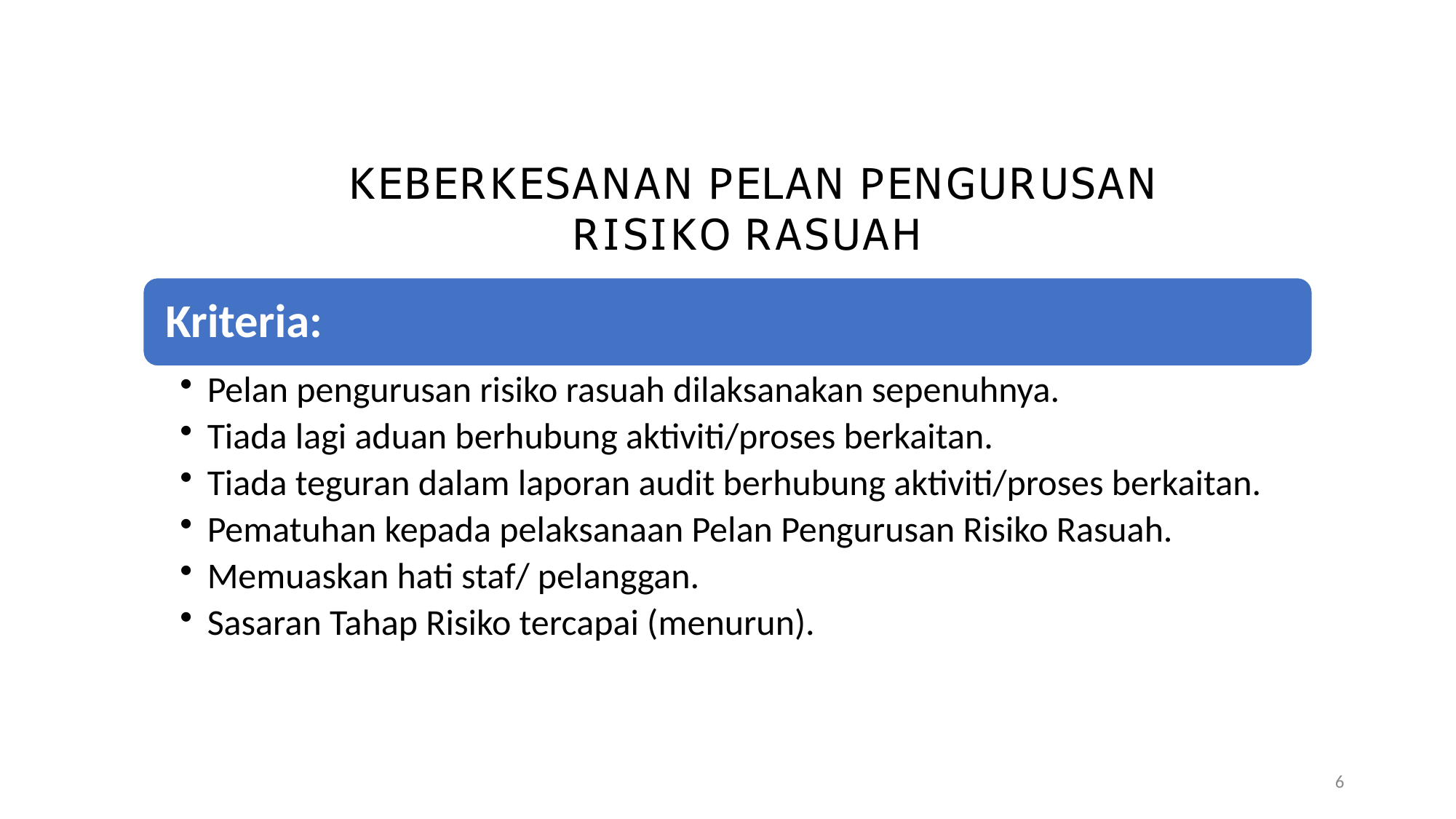

KEBERKESANAN PELAN PENGURUSAN RISIKO RASUAH
Kriteria:
Pelan pengurusan risiko rasuah dilaksanakan sepenuhnya.
Tiada lagi aduan berhubung aktiviti/proses berkaitan.
Tiada teguran dalam laporan audit berhubung aktiviti/proses berkaitan.
Pematuhan kepada pelaksanaan Pelan Pengurusan Risiko Rasuah.
Memuaskan hati staf/ pelanggan.
Sasaran Tahap Risiko tercapai (menurun).
6